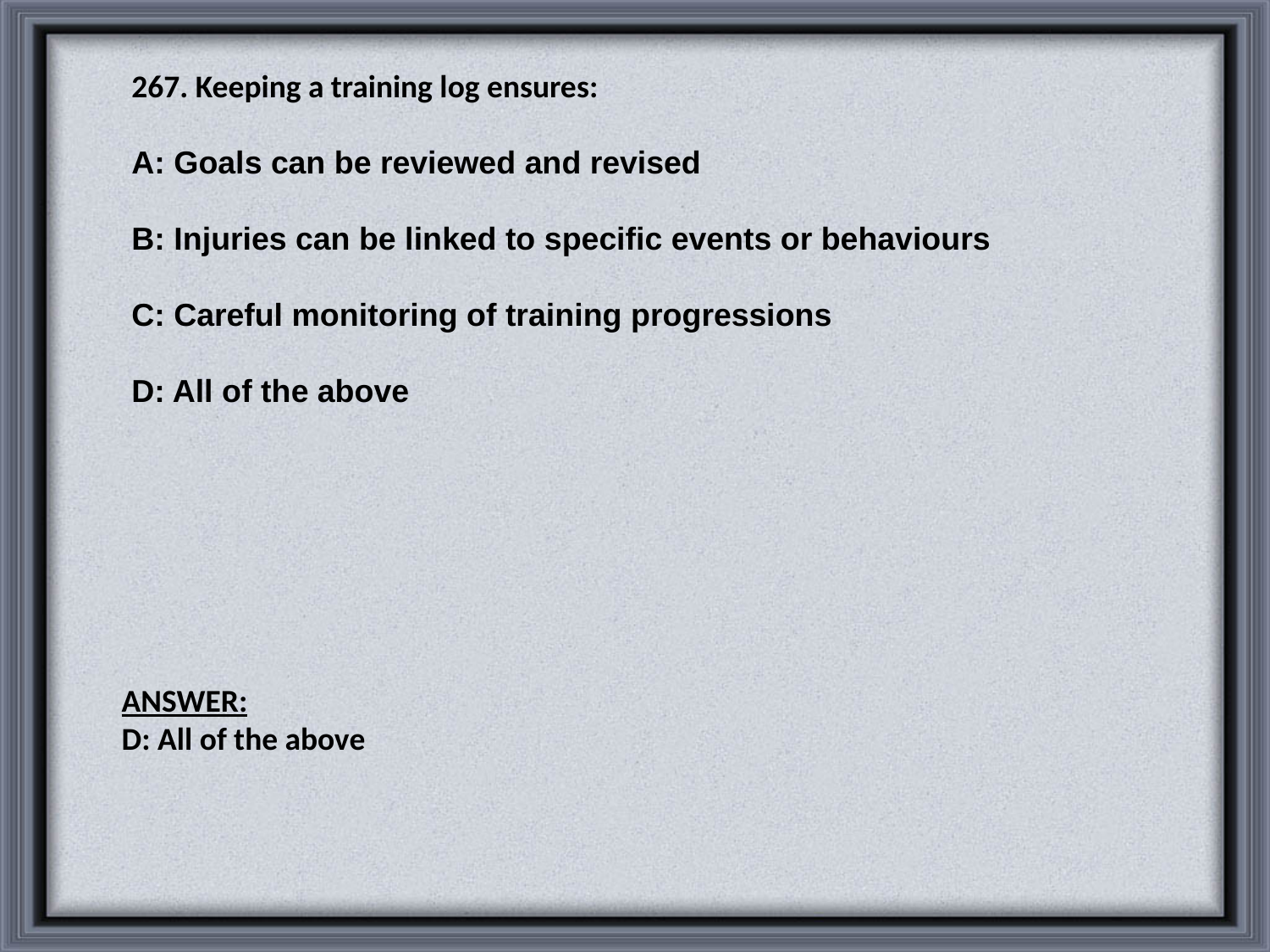

267. Keeping a training log ensures:

A: Goals can be reviewed and revised

B: Injuries can be linked to specific events or behaviours

C: Careful monitoring of training progressions

D: All of the above

ANSWER:
D: All of the above